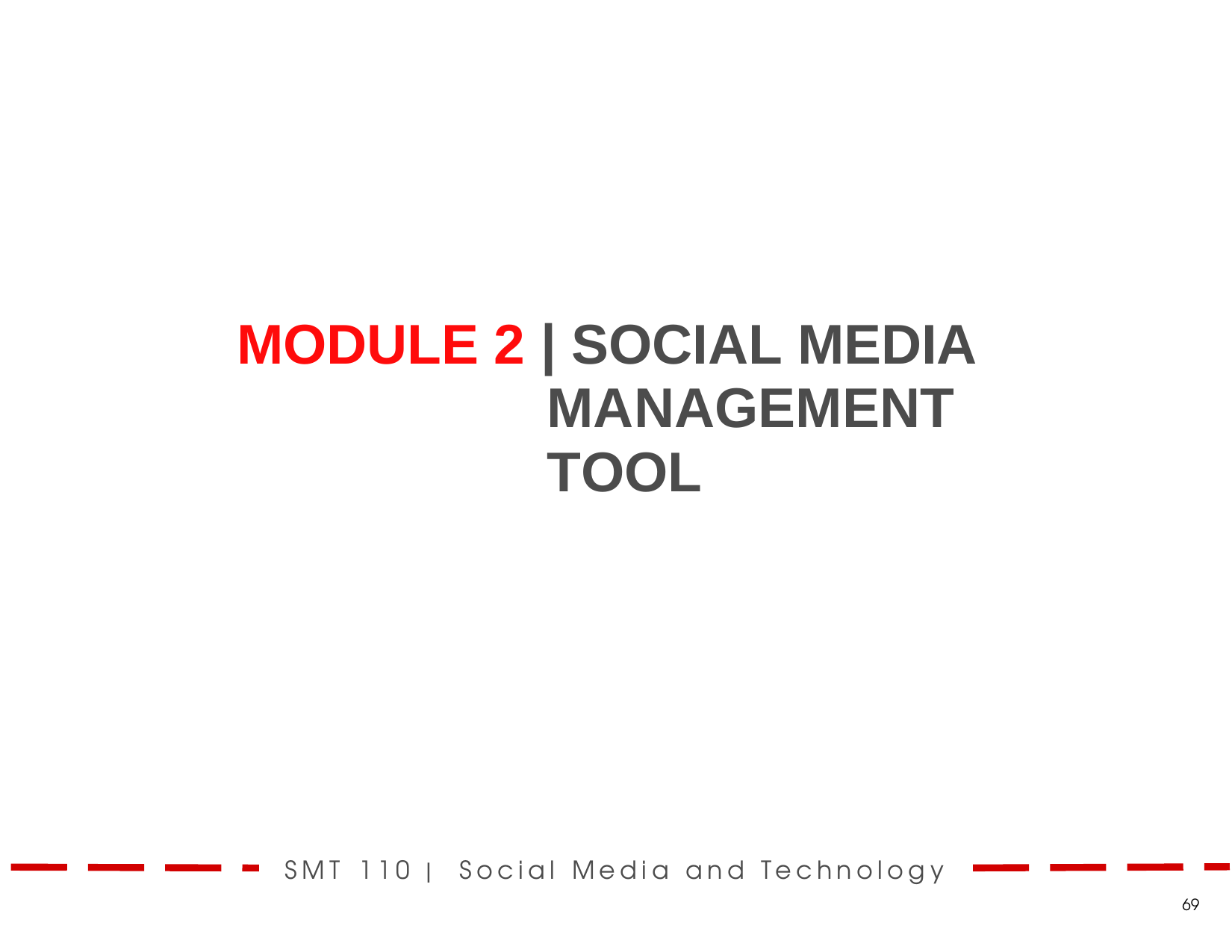

MODULE 2 | SOCIAL MEDIA
MANAGEMENT TOOL
SMT	110	|	Social	Media	and	Technology
69